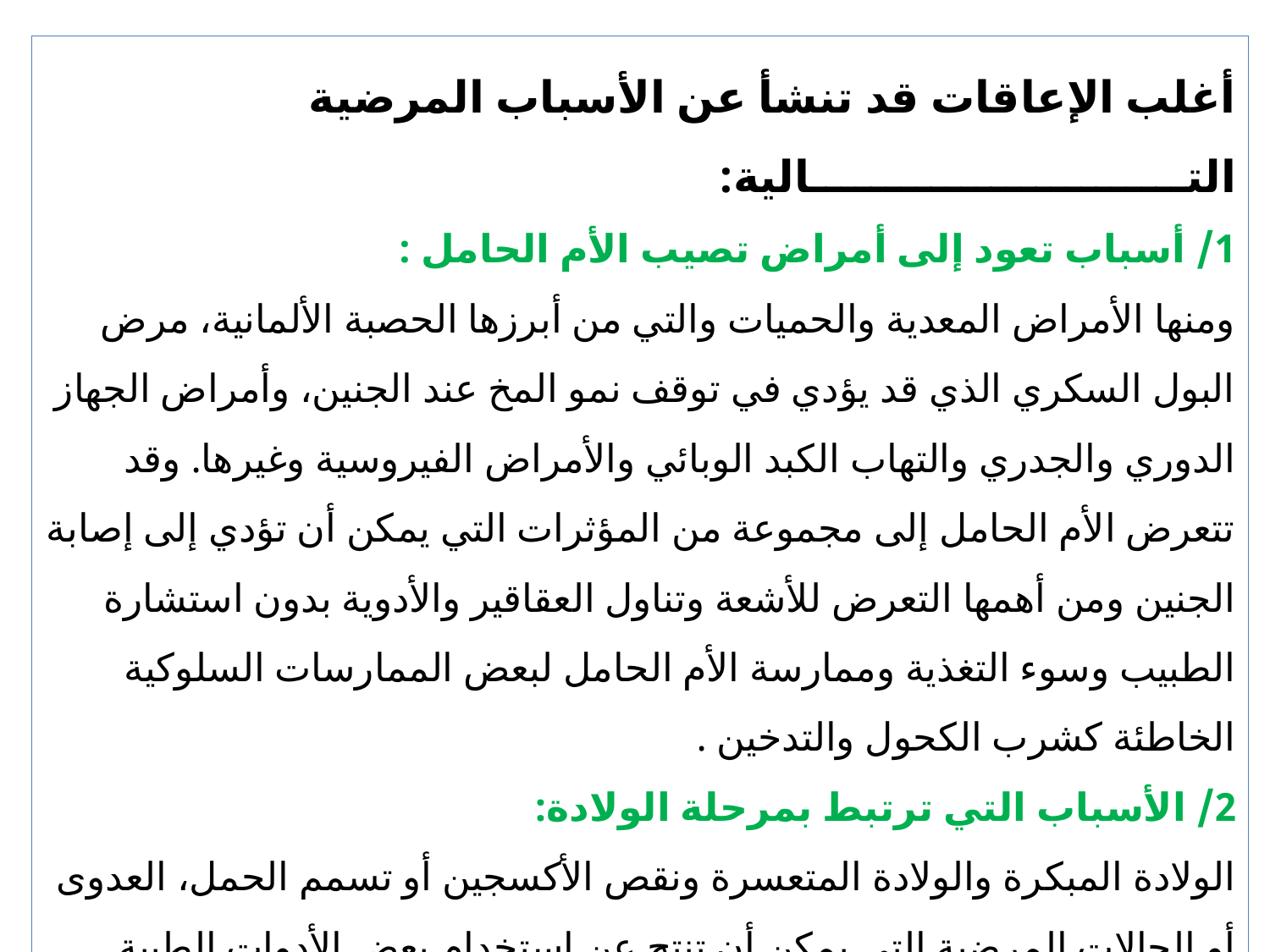

أغلب الإعاقات قد تنشأ عن الأسباب المرضية التـــــــــــــــــــــــــالية:
1/ أسباب تعود إلى أمراض تصيب الأم الحامل :
ومنها الأمراض المعدية والحميات والتي من أبرزها الحصبة الألمانية، مرض البول السكري الذي قد يؤدي في توقف نمو المخ عند الجنين، وأمراض الجهاز الدوري والجدري والتهاب الكبد الوبائي والأمراض الفيروسية وغيرها. وقد تتعرض الأم الحامل إلى مجموعة من المؤثرات التي يمكن أن تؤدي إلى إصابة الجنين ومن أهمها التعرض للأشعة وتناول العقاقير والأدوية بدون استشارة الطبيب وسوء التغذية وممارسة الأم الحامل لبعض الممارسات السلوكية الخاطئة كشرب الكحول والتدخين .
2/ الأسباب التي ترتبط بمرحلة الولادة:
الولادة المبكرة والولادة المتعسرة ونقص الأكسجين أو تسمم الحمل، العدوى أو الحالات المرضية التي يمكن أن تنتج عن استخدام بعض الأدوات الطبية كالملقاط أو الآلة الشفط، كما قد يصاب الوليد
بإصابات فيروسية.